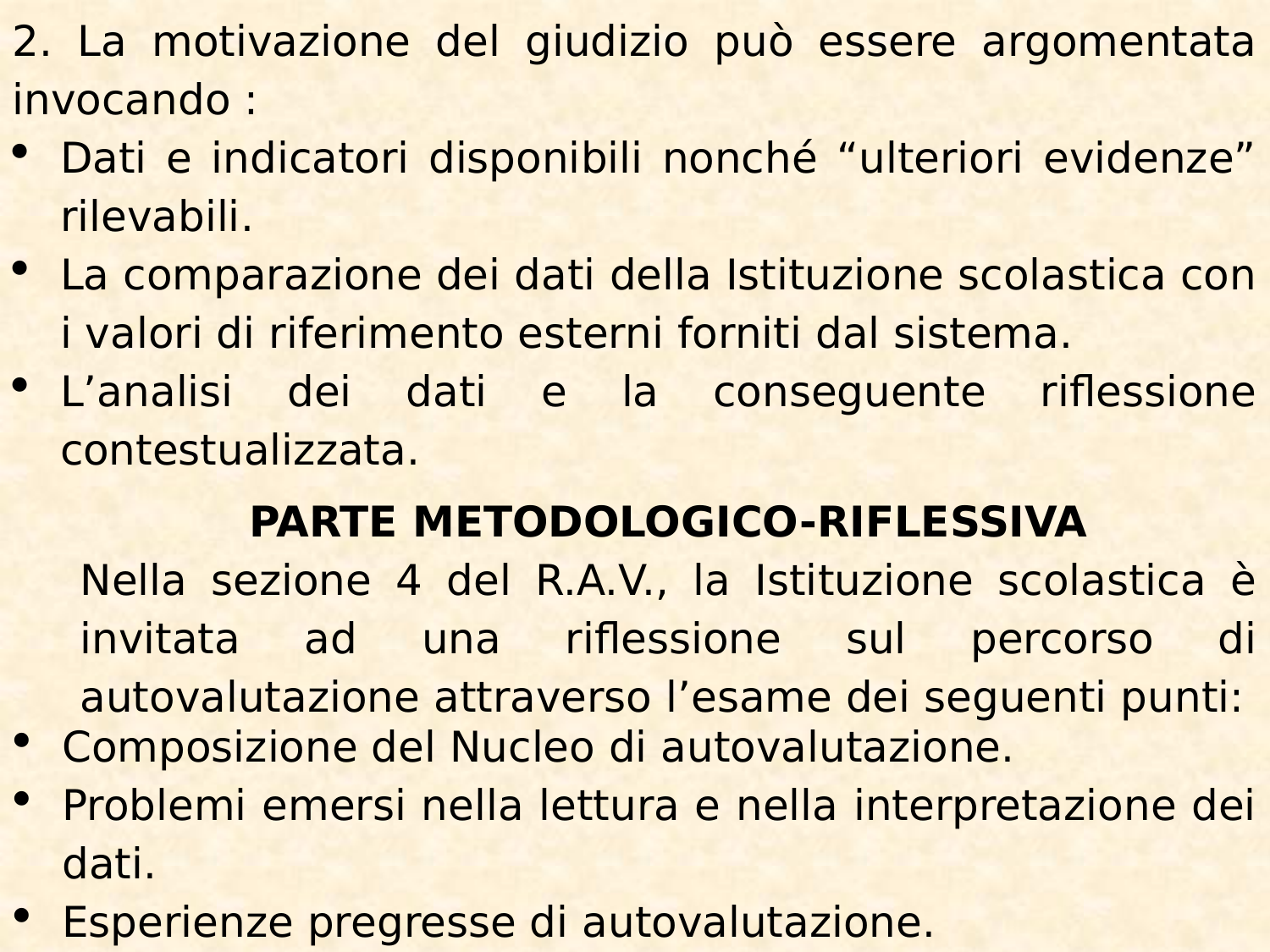

2. La motivazione del giudizio può essere argomentata invocando :
Dati e indicatori disponibili nonché “ulteriori evidenze” rilevabili.
La comparazione dei dati della Istituzione scolastica con i valori di riferimento esterni forniti dal sistema.
L’analisi dei dati e la conseguente riflessione contestualizzata.
PARTE METODOLOGICO-RIFLESSIVA
Nella sezione 4 del R.A.V., la Istituzione scolastica è invitata ad una riflessione sul percorso di autovalutazione attraverso l’esame dei seguenti punti:
Composizione del Nucleo di autovalutazione.
Problemi emersi nella lettura e nella interpretazione dei dati.
Esperienze pregresse di autovalutazione.